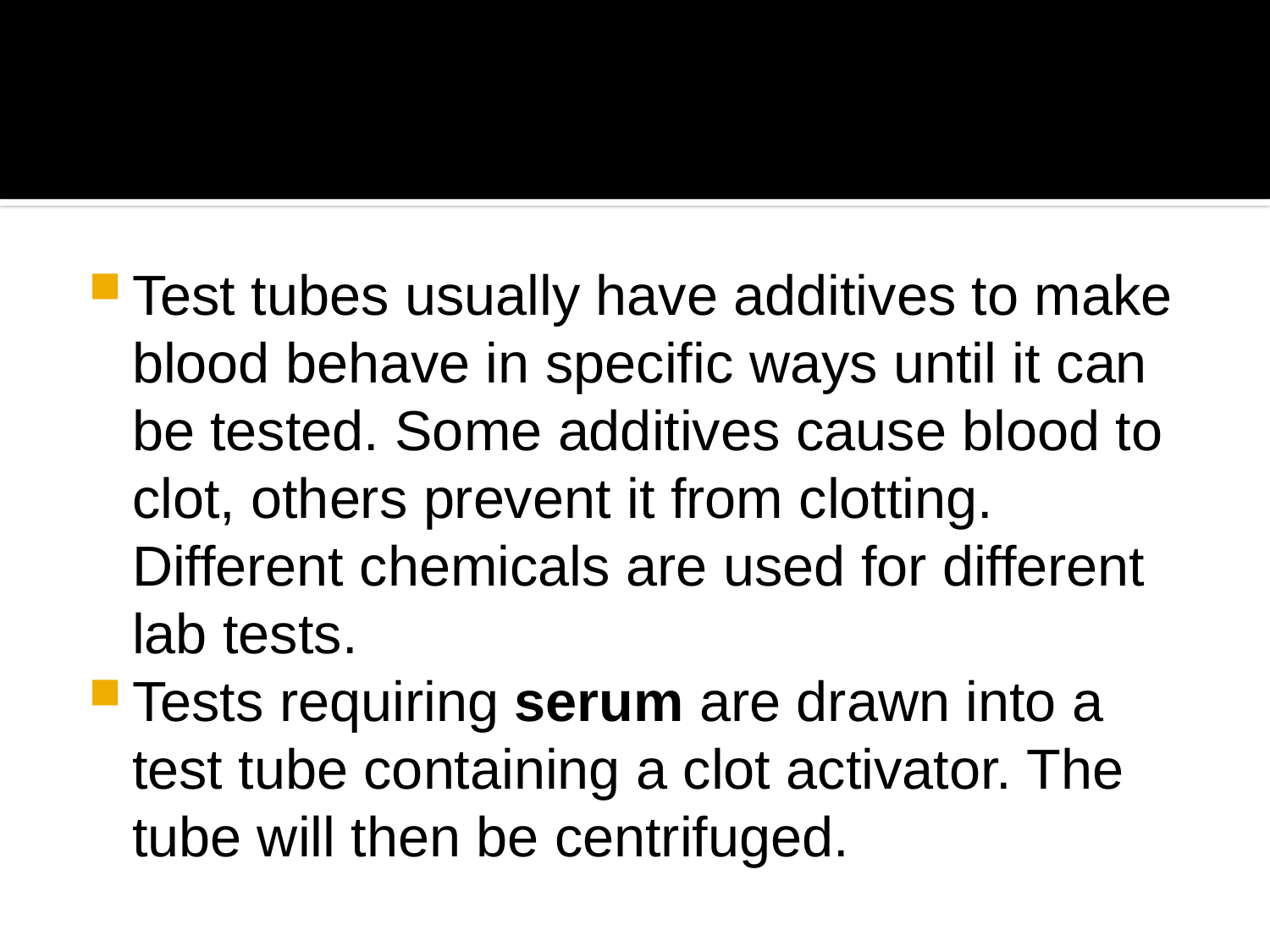

#
Test tubes usually have additives to make blood behave in specific ways until it can be tested. Some additives cause blood to clot, others prevent it from clotting. Different chemicals are used for different lab tests.
Tests requiring serum are drawn into a test tube containing a clot activator. The tube will then be centrifuged.